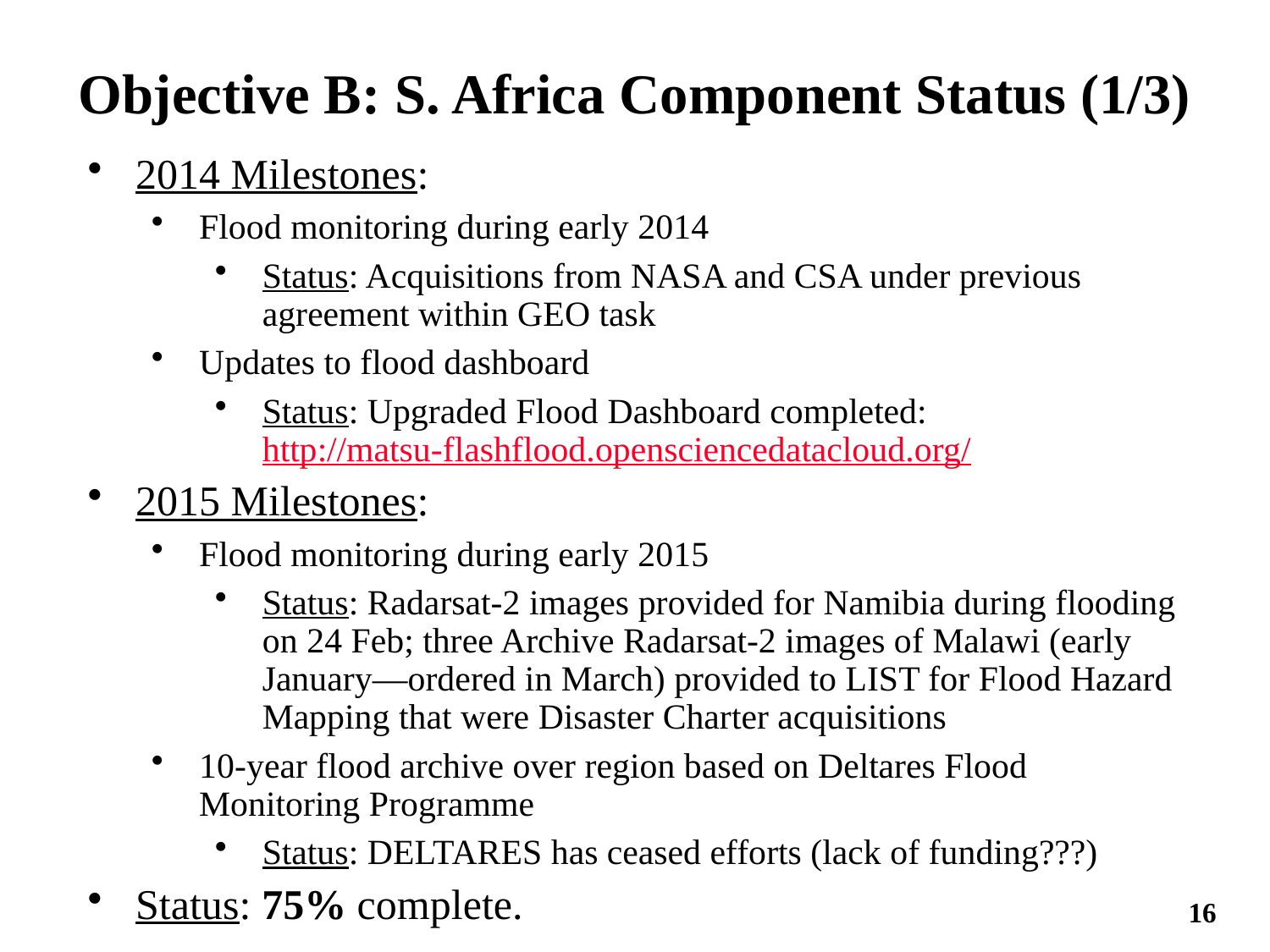

# Objective B: S. Africa Component Status (1/3)
2014 Milestones:
Flood monitoring during early 2014
Status: Acquisitions from NASA and CSA under previous agreement within GEO task
Updates to flood dashboard
Status: Upgraded Flood Dashboard completed: http://matsu-flashflood.opensciencedatacloud.org/
2015 Milestones:
Flood monitoring during early 2015
Status: Radarsat-2 images provided for Namibia during flooding on 24 Feb; three Archive Radarsat-2 images of Malawi (early January—ordered in March) provided to LIST for Flood Hazard Mapping that were Disaster Charter acquisitions
10-year flood archive over region based on Deltares Flood Monitoring Programme
Status: DELTARES has ceased efforts (lack of funding???)
Status: 75% complete.
16